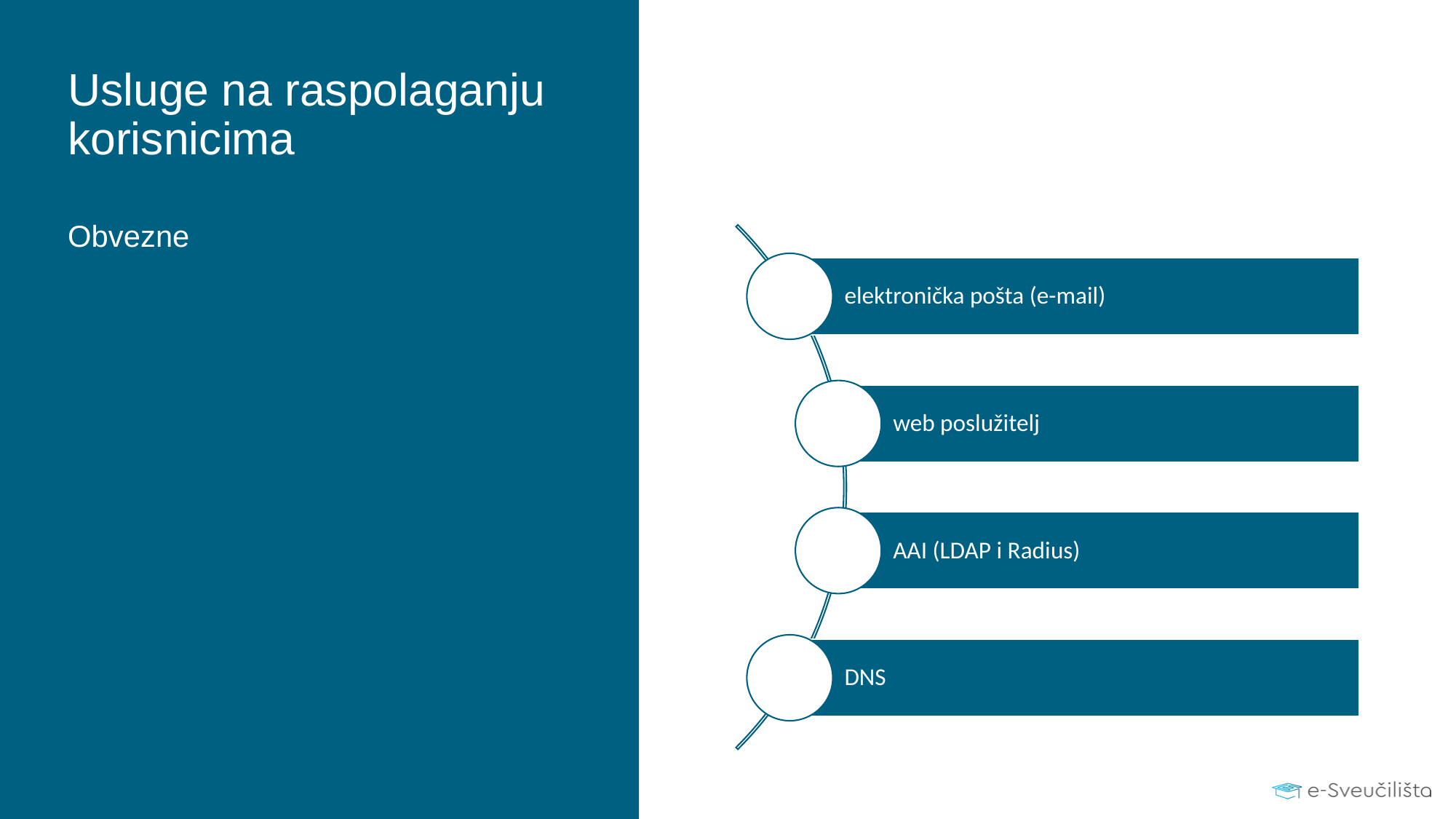

# Usluge na raspolaganju korisnicima

elektronička pošta (e-mail)

web poslužitelj

AAI (LDAP i Radius)

DNS
Obvezne